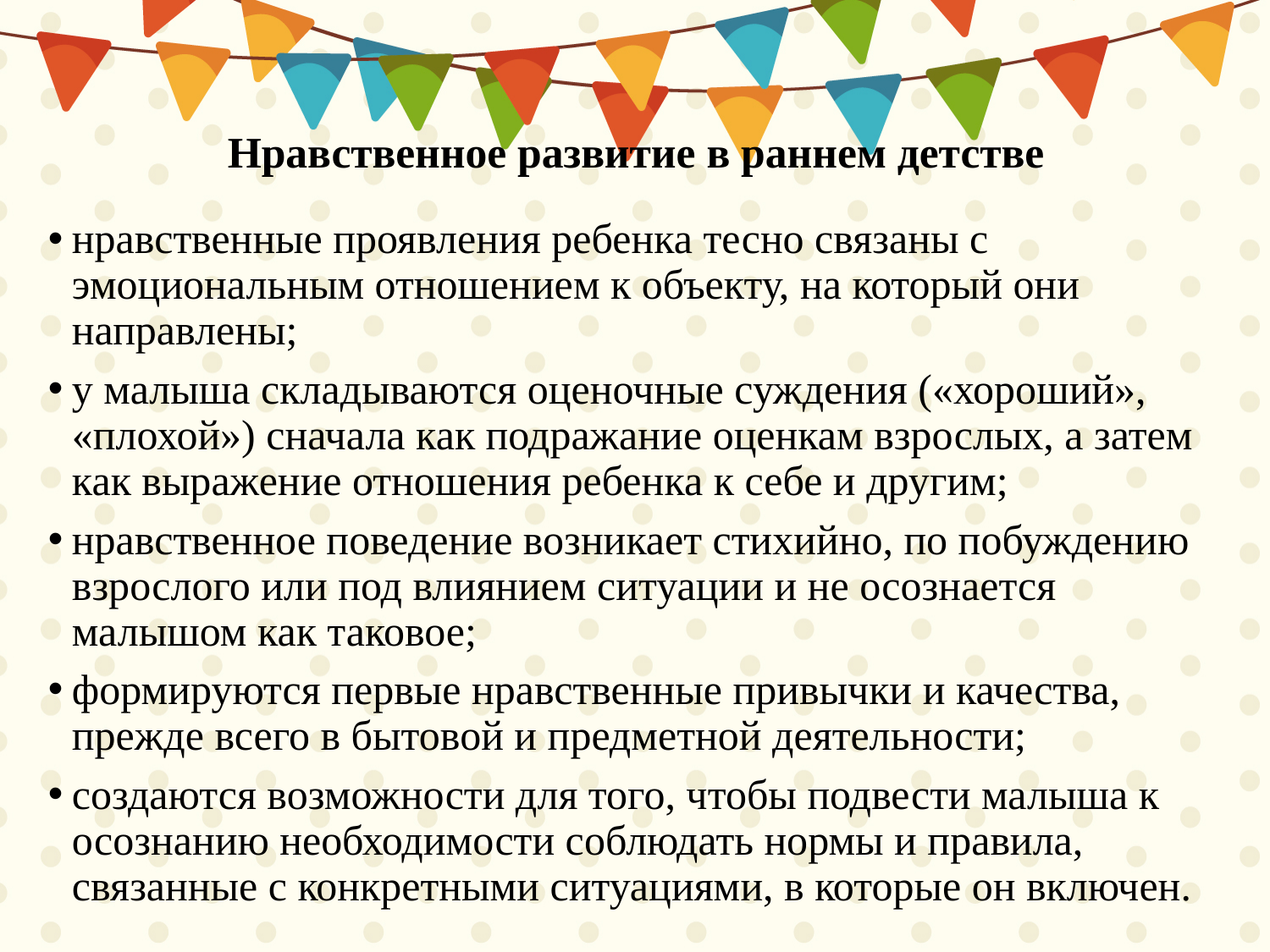

# Нравственное развитие в раннем детстве
нравственные проявления ребенка тесно связаны с эмоциональным отношением к объекту, на который они направлены;
у малыша складываются оценочные суждения («хороший», «плохой») сначала как подражание оценкам взрослых, а затем как выражение отношения ребенка к себе и другим;
нравственное поведение возникает стихийно, по побуждению взрослого или под влиянием ситуации и не осознается малышом как таковое;
формируются первые нравственные привычки и качества, прежде всего в бытовой и предметной деятельности;
создаются возможности для того, чтобы подвести малыша к осознанию необходимости соблюдать нормы и правила, связанные с конкретными ситуациями, в которые он включен.